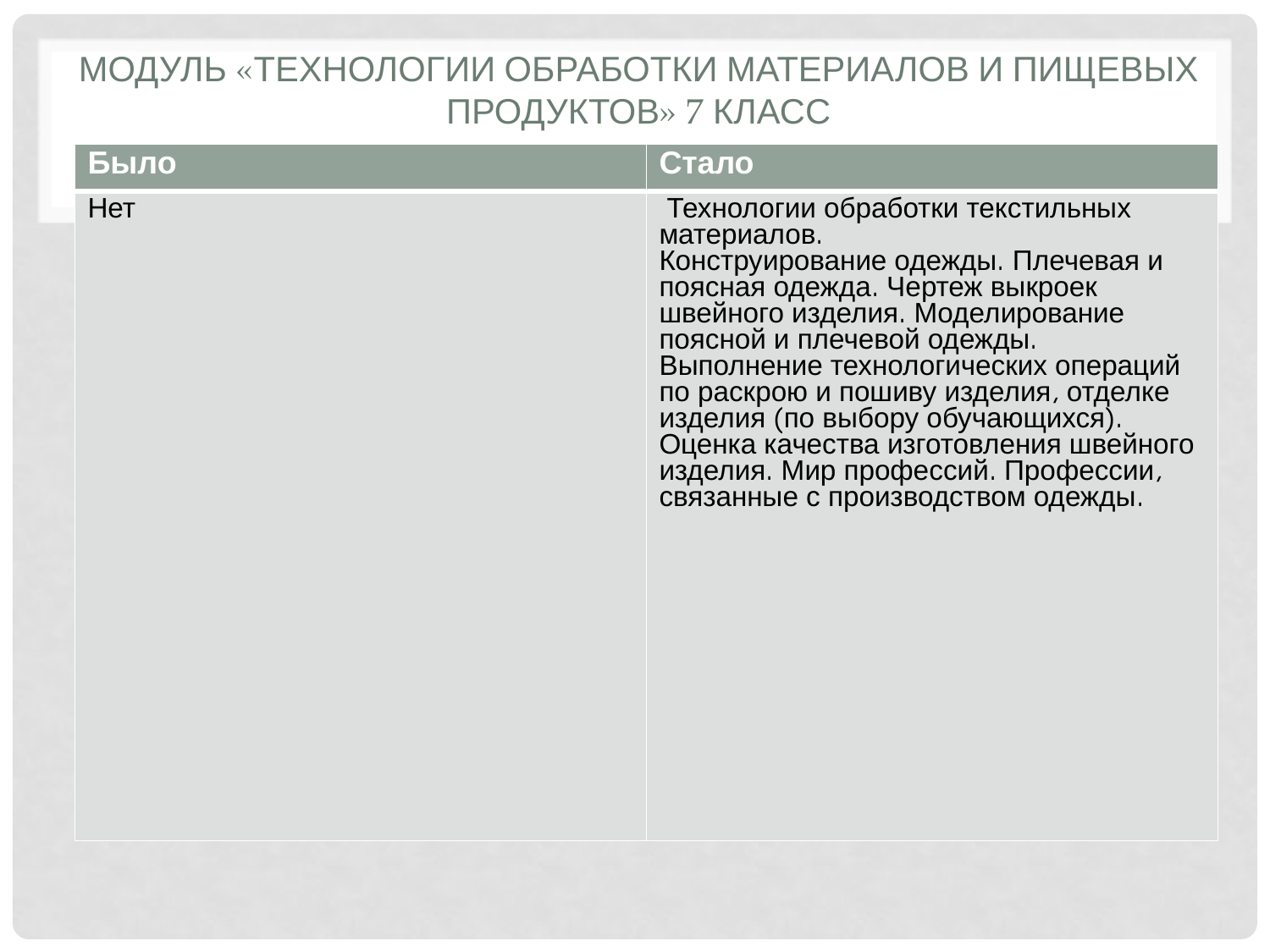

# Модуль «Технологии обработки материалов и пищевых продуктов» 7 класс
| Было | Стало |
| --- | --- |
| Нет | Технологии обработки текстильных материалов. Конструирование одежды. Плечевая и поясная одежда. Чертеж выкроек швейного изделия. Моделирование поясной и плечевой одежды. Выполнение технологических операций по раскрою и пошиву изделия, отделке изделия (по выбору обучающихся). Оценка качества изготовления швейного изделия. Мир профессий. Профессии, связанные с производством одежды. |